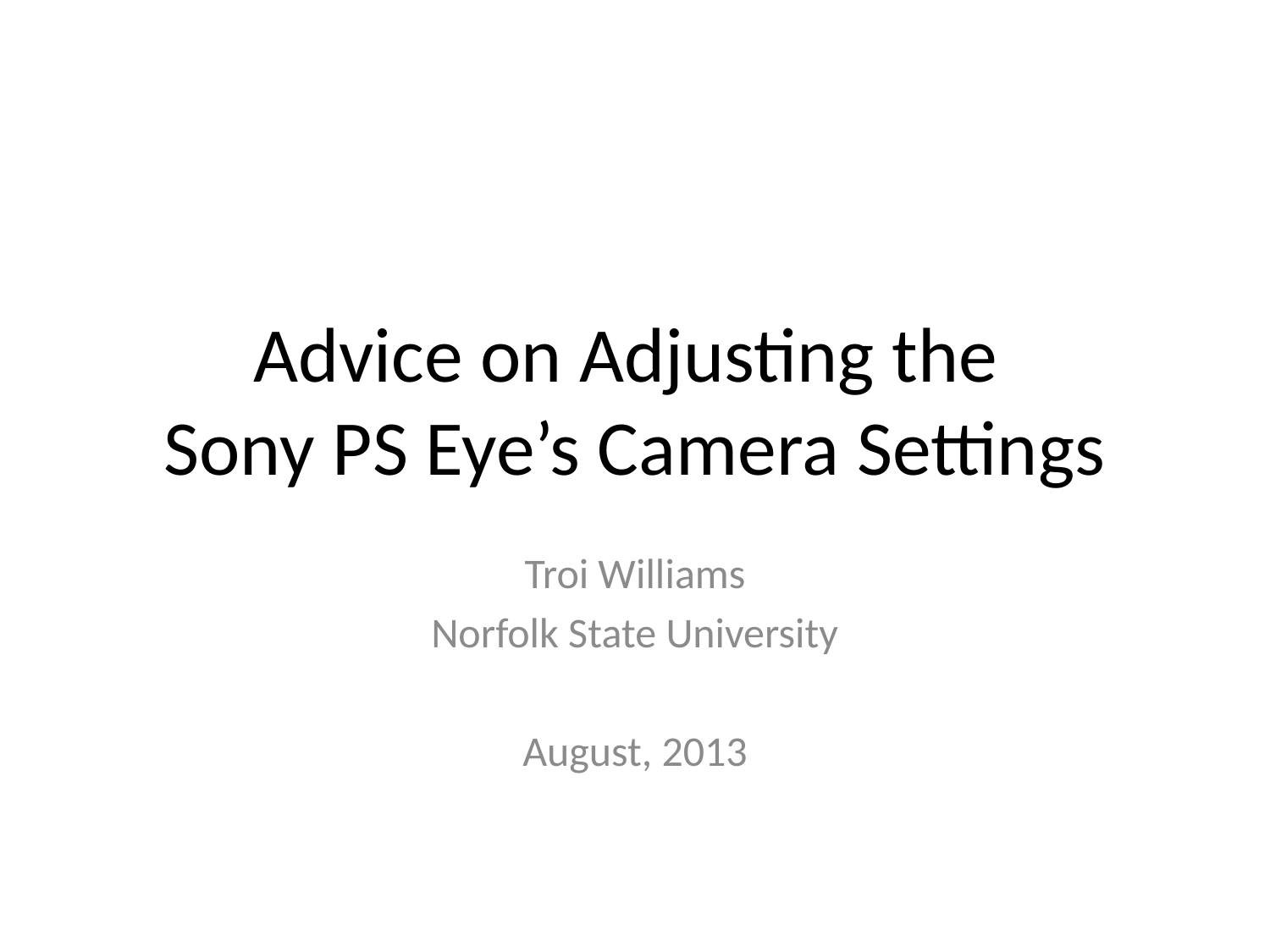

# Advice on Adjusting the Sony PS Eye’s Camera Settings
Troi Williams
Norfolk State University

August, 2013